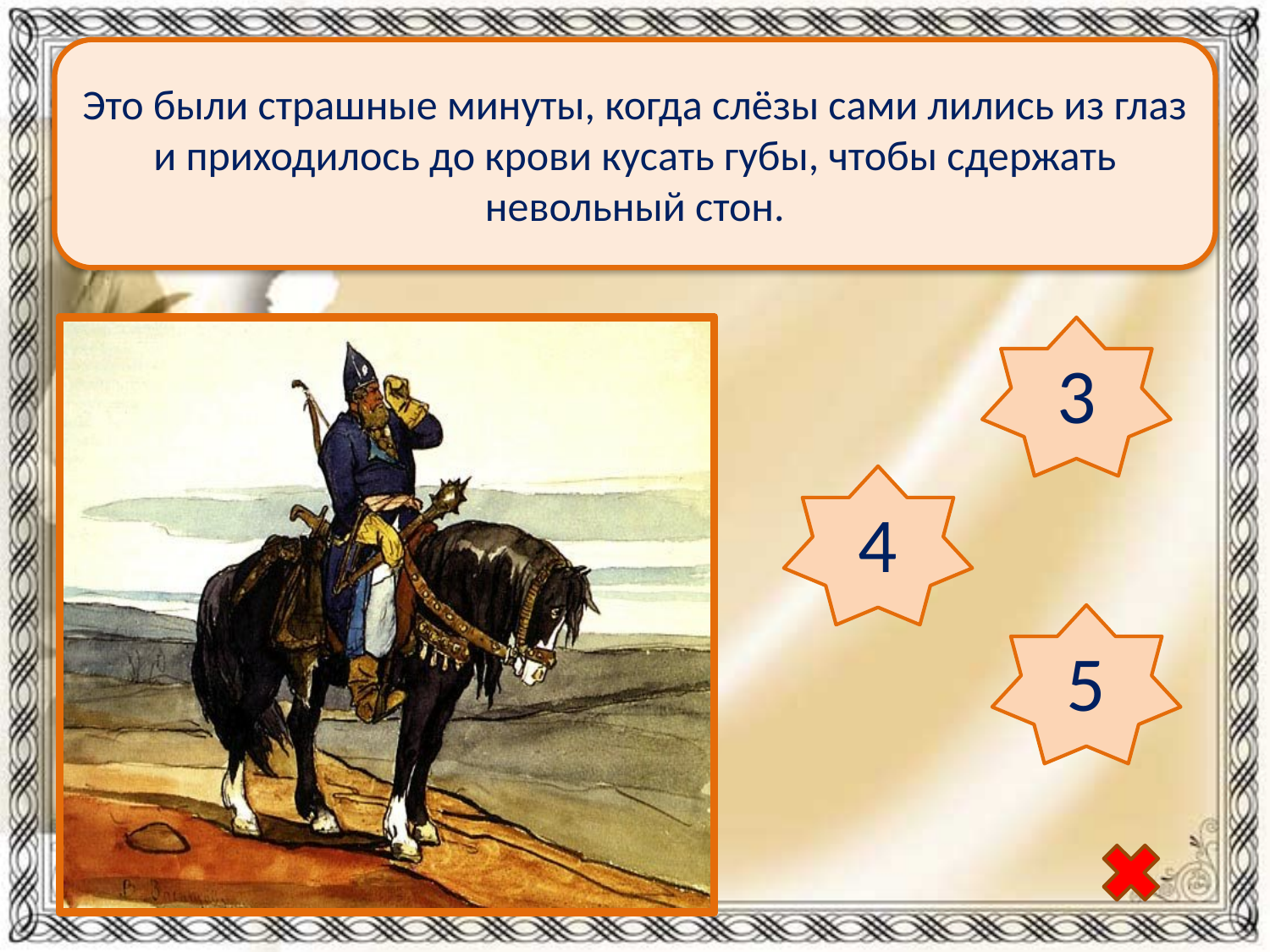

Это были страшные минуты, когда слёзы сами лились из глаз и приходилось до крови кусать губы, чтобы сдержать невольный стон.

3
4
5